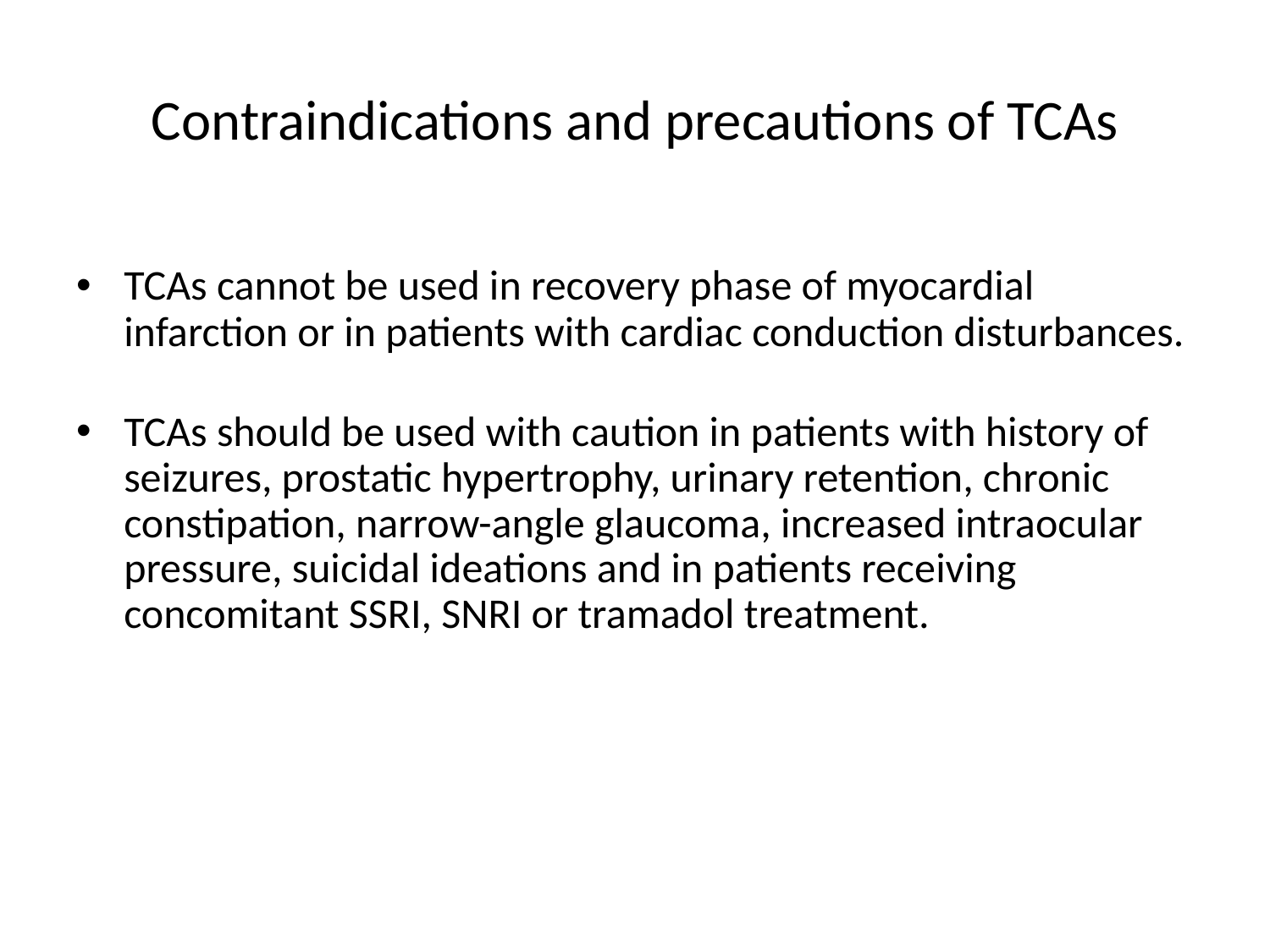

# Contraindications and precautions of TCAs
TCAs cannot be used in recovery phase of myocardial infarction or in patients with cardiac conduction disturbances.

TCAs should be used with caution in patients with history of seizures, prostatic hypertrophy, urinary retention, chronic constipation, narrow-angle glaucoma, increased intraocular pressure, suicidal ideations and in patients receiving concomitant SSRI, SNRI or tramadol treatment.